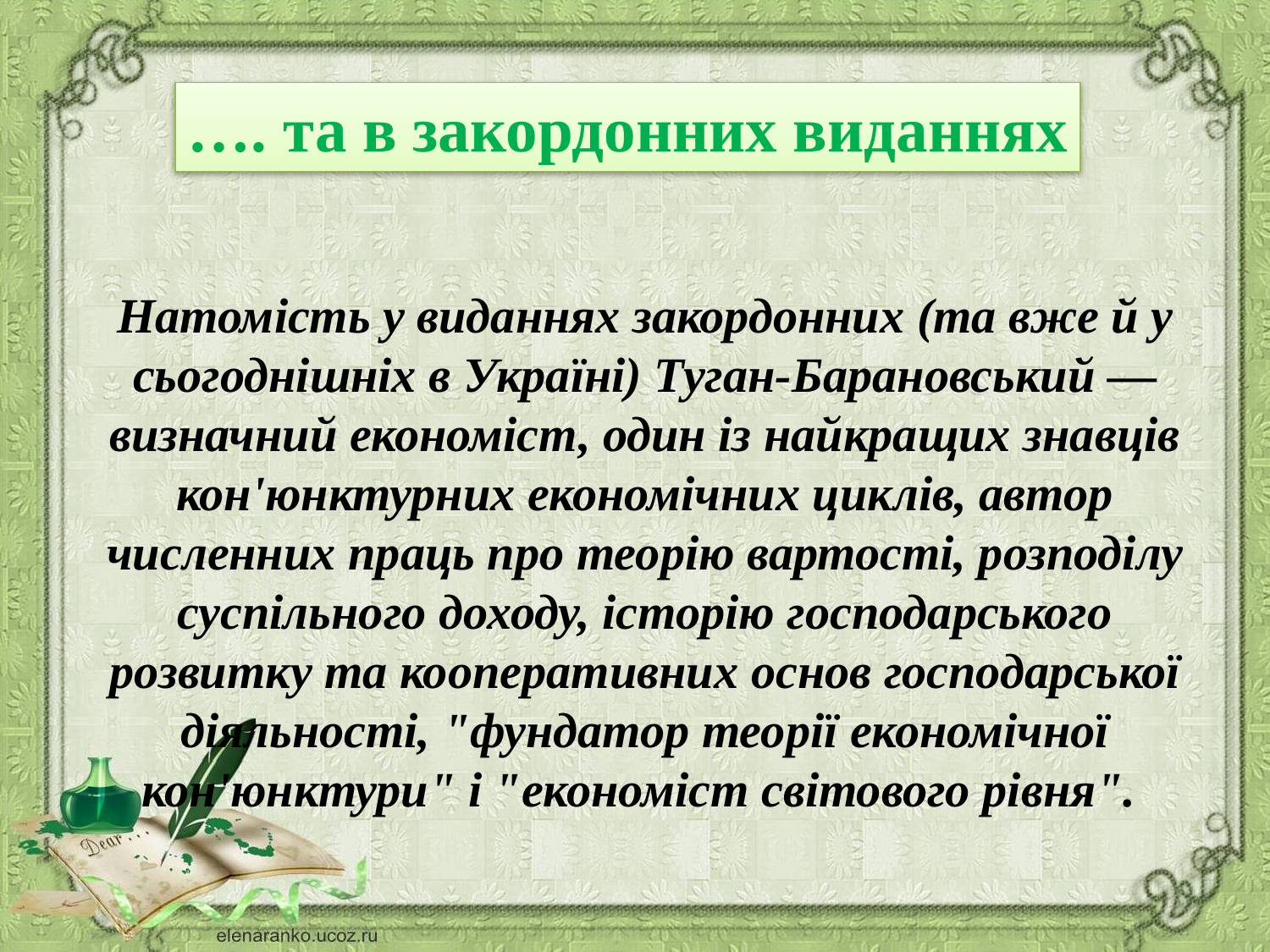

…. та в закордонних виданнях
Натомість у виданнях закордонних (та вже й у сьогоднішніх в Україні) Туган-Барановський — визначний економіст, один із найкращих знавців кон'юнктурних економічних циклів, автор численних праць про теорію вартості, розподілу суспільного доходу, історію господарського розвитку та кооперативних основ господарської діяльності, "фундатор теорії економічної кон'юнктури" і "економіст світового рівня".